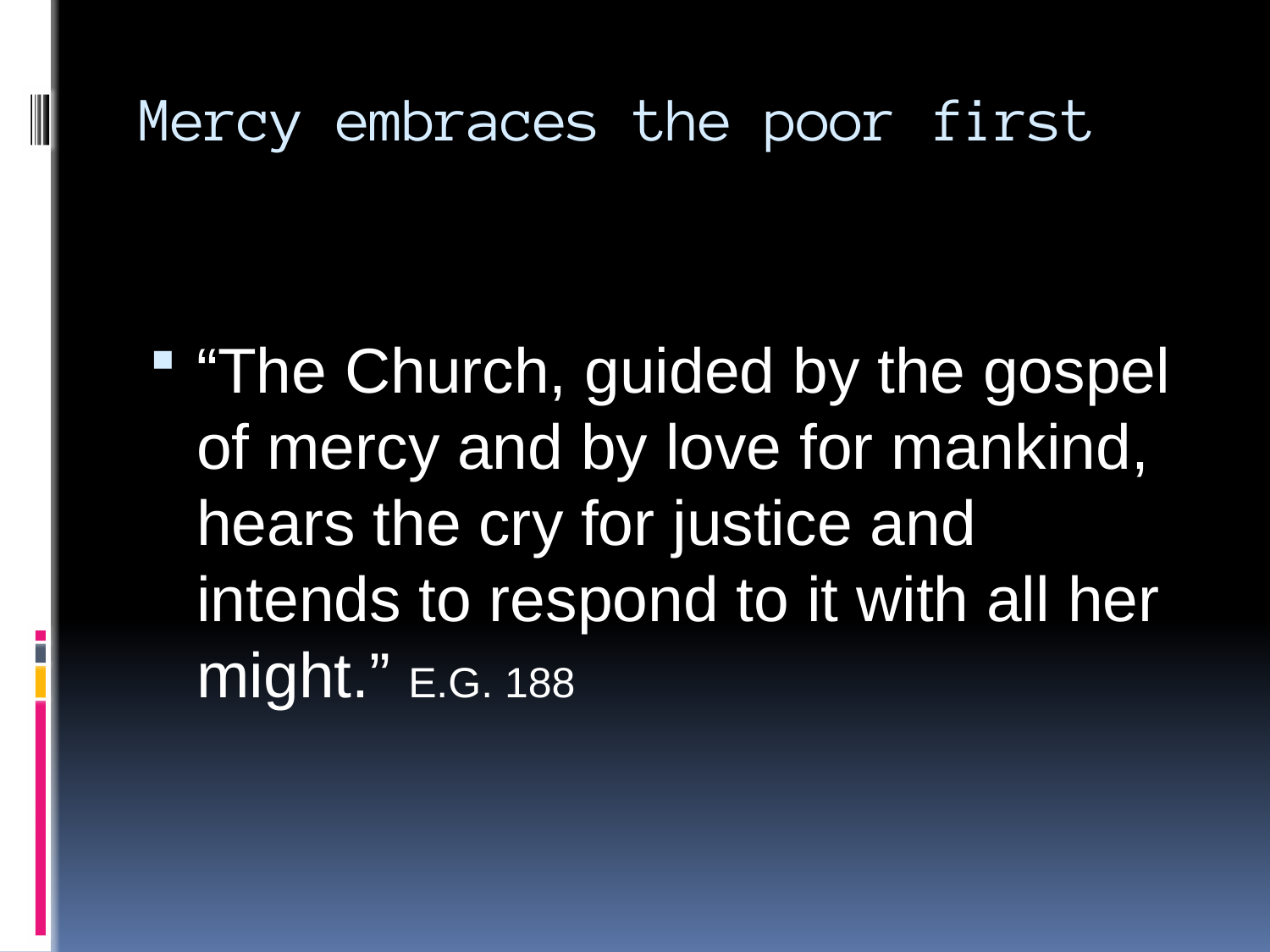

# Mercy embraces the poor first

“The Church, guided by the gospel of mercy and by love for mankind, hears the cry for justice and intends to respond to it with all her might.” E.G. 188